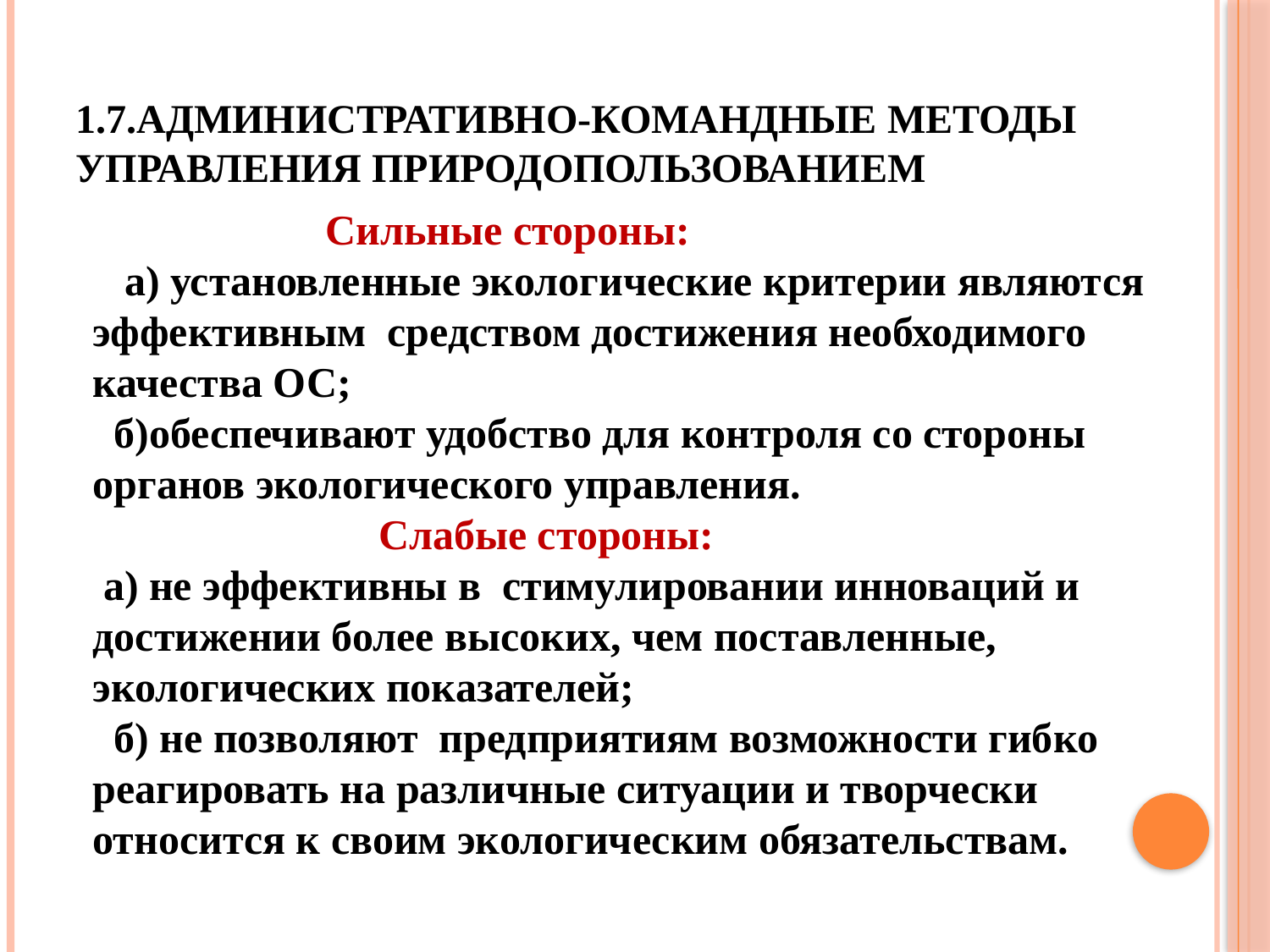

# 1.7.Административно-командные методы управления природопользованием
                      Сильные стороны:
   а) установленные экологические критерии являются эффективным  средством достижения необходимого качества ОС;
  б)обеспечивают удобство для контроля со стороны органов экологического управления.
                           Слабые стороны:
 а) не эффективны в  стимулировании инноваций и достижении более высоких, чем поставленные, экологических показателей;
  б) не позволяют  предприятиям возможности гибко реагировать на различные ситуации и творчески относится к своим экологическим обязательствам.